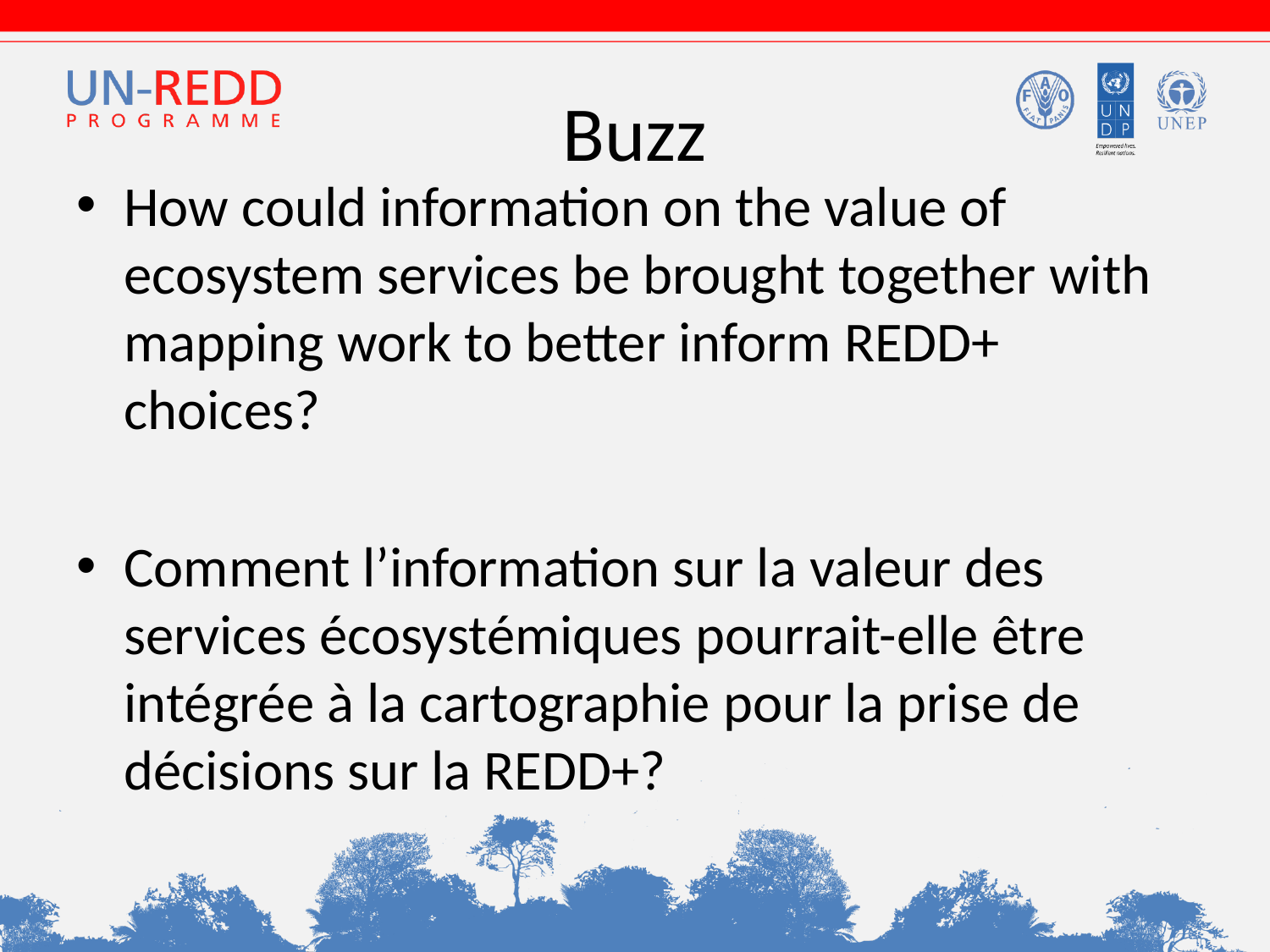

# Buzz
How could information on the value of ecosystem services be brought together with mapping work to better inform REDD+ choices?

Comment l’information sur la valeur des services écosystémiques pourrait-elle être intégrée à la cartographie pour la prise de décisions sur la REDD+?